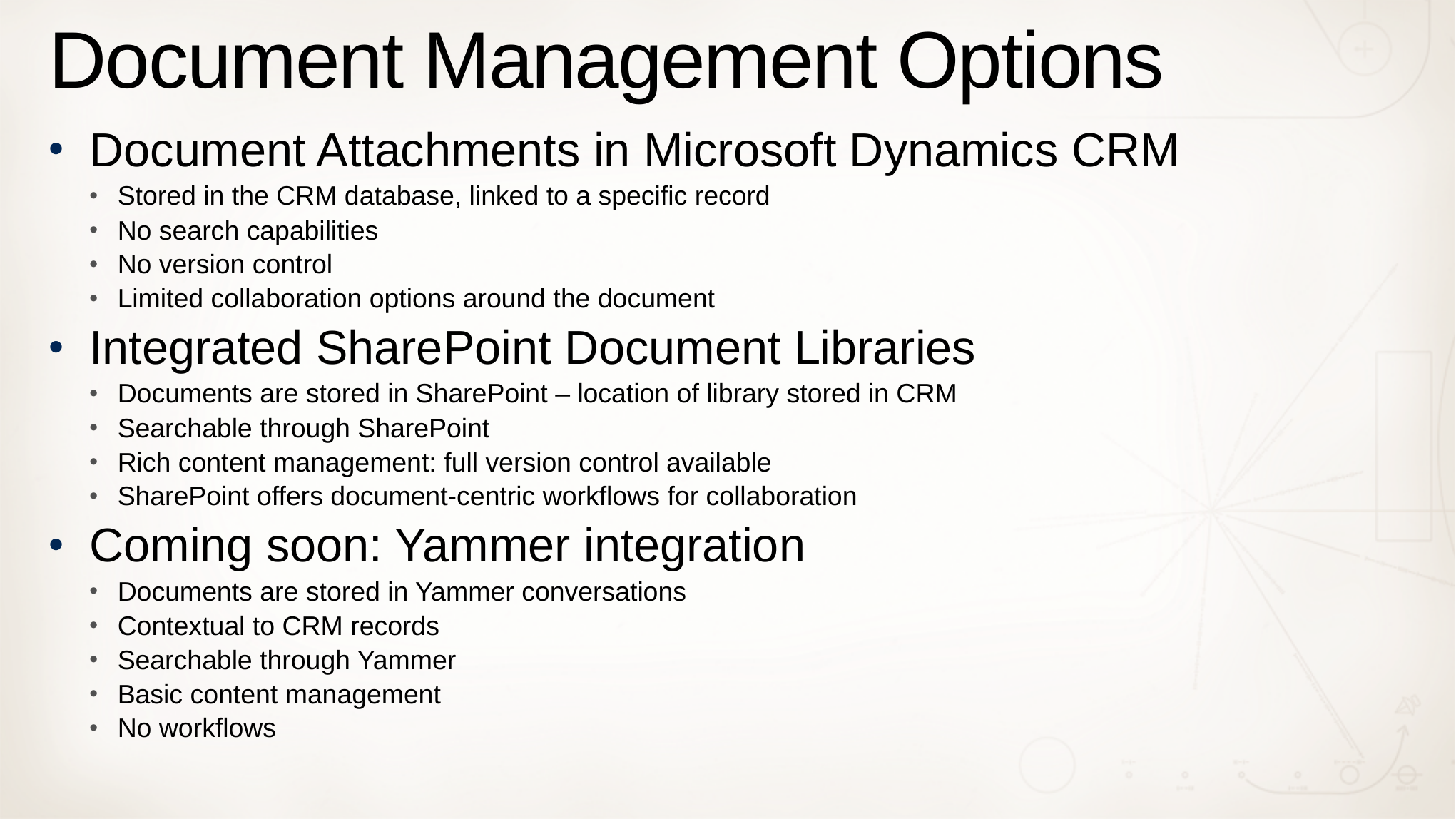

# Document Management Options
Document Attachments in Microsoft Dynamics CRM
Stored in the CRM database, linked to a specific record
No search capabilities
No version control
Limited collaboration options around the document
Integrated SharePoint Document Libraries
Documents are stored in SharePoint – location of library stored in CRM
Searchable through SharePoint
Rich content management: full version control available
SharePoint offers document-centric workflows for collaboration
Coming soon: Yammer integration
Documents are stored in Yammer conversations
Contextual to CRM records
Searchable through Yammer
Basic content management
No workflows